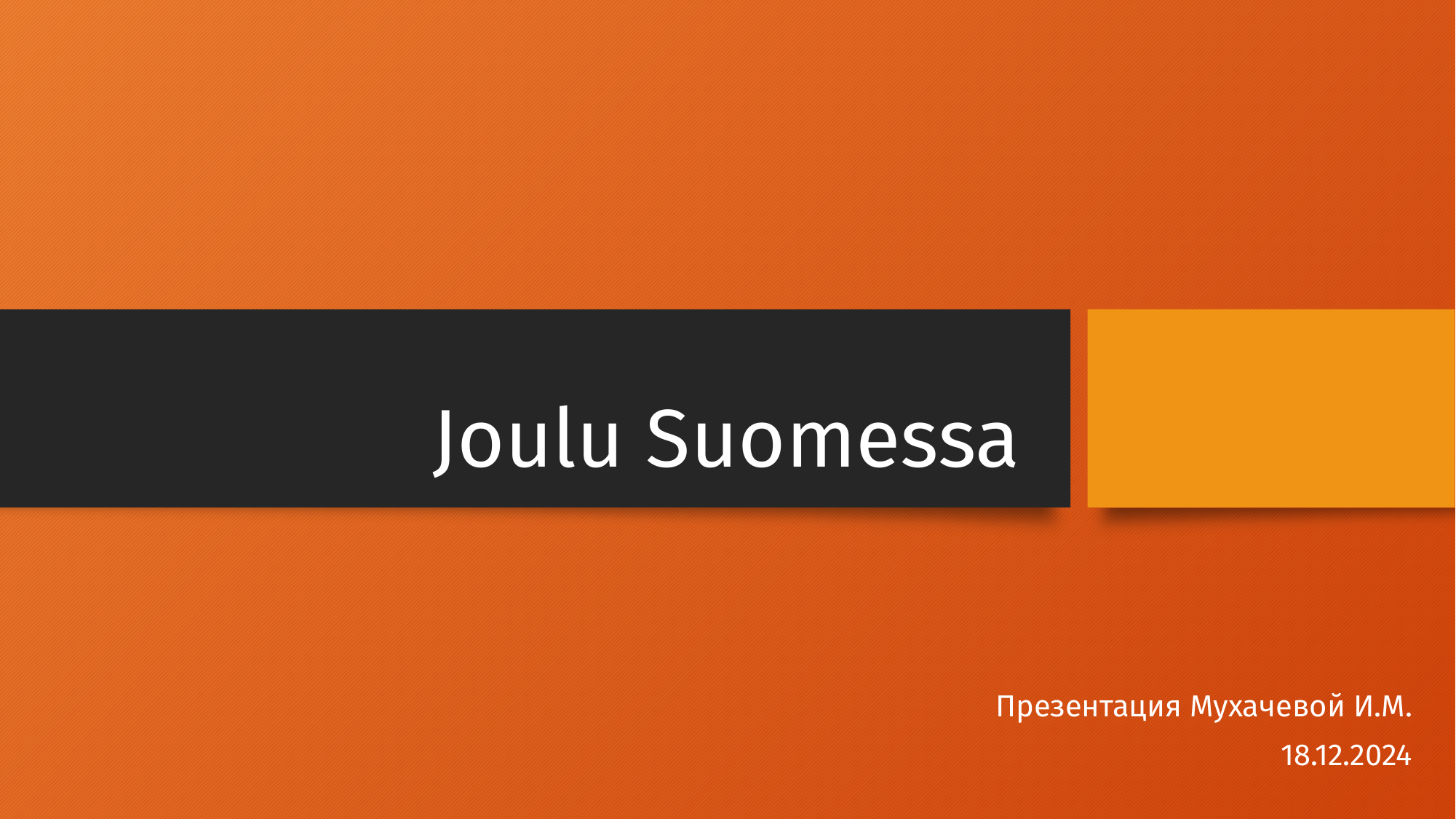

# Joulu Suomessa
Презентация Мухачевой И.М.
18.12.2024